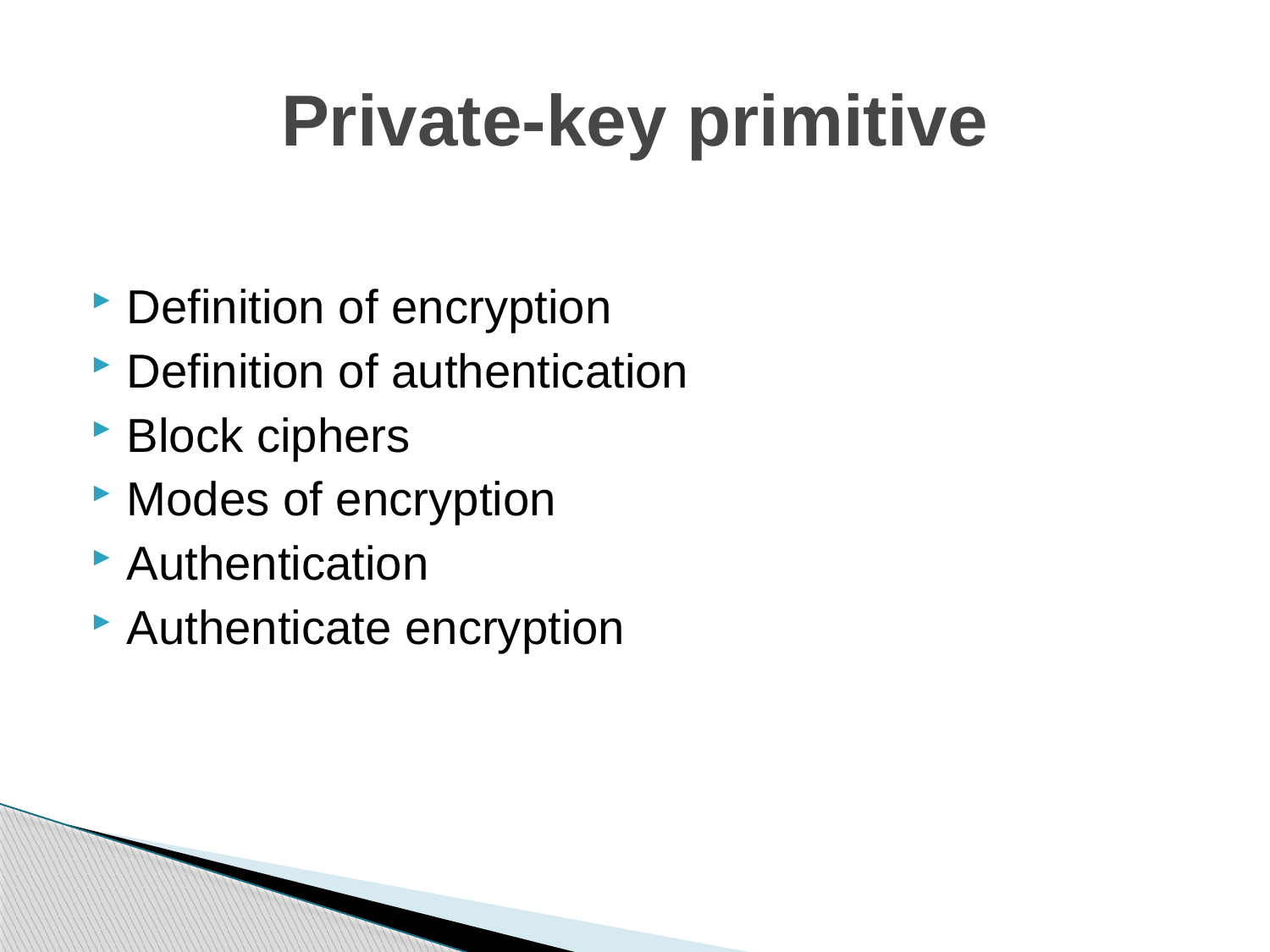

# Private-key primitive

Definition of encryption
Definition of authentication
Block ciphers
Modes of encryption
Authentication
Authenticate encryption